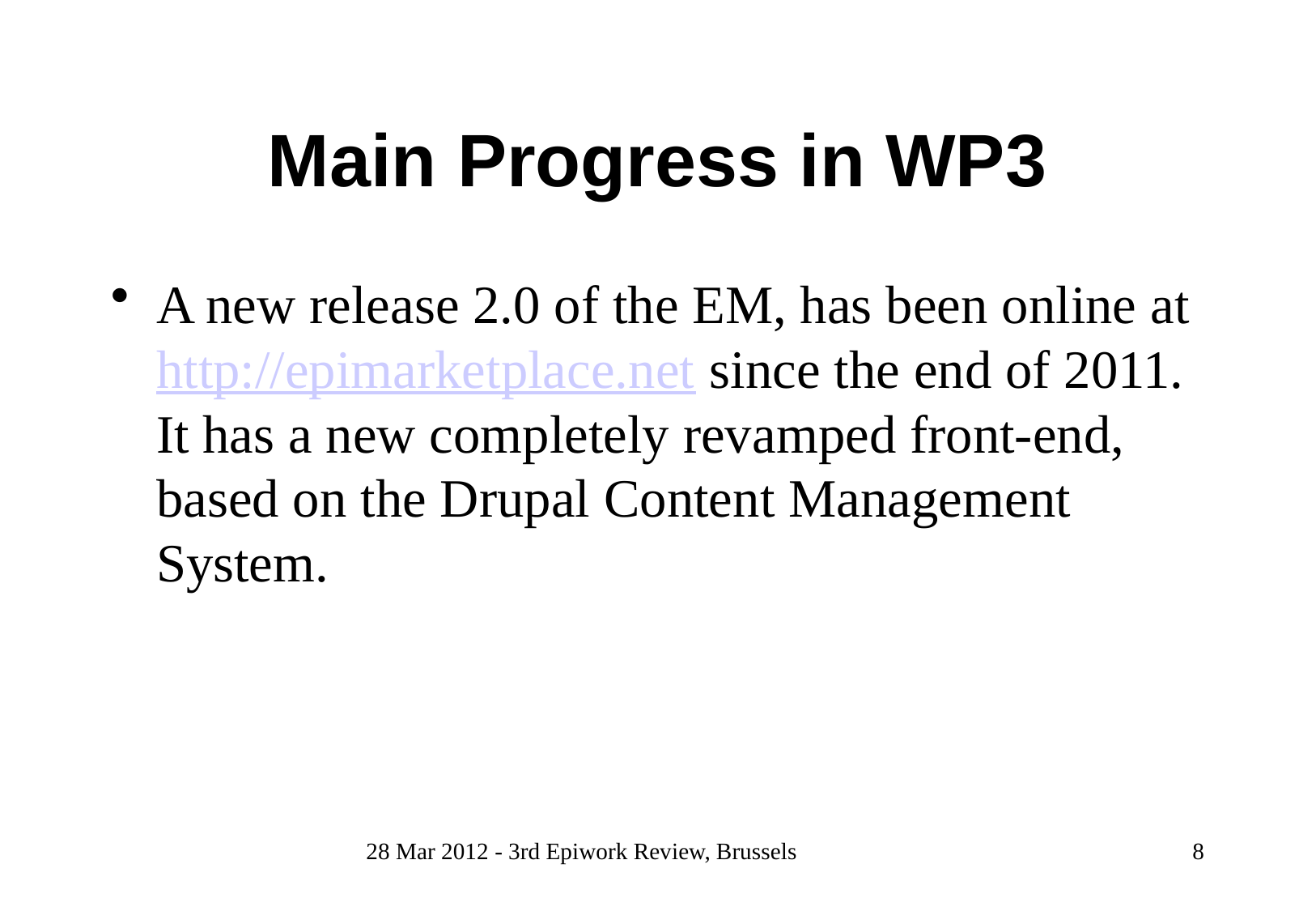

# Main Progress in WP3
A new release 2.0 of the EM, has been online at http://epimarketplace.net since the end of 2011. It has a new completely revamped front-end, based on the Drupal Content Management System.
28 Mar 2012 - 3rd Epiwork Review, Brussels
8